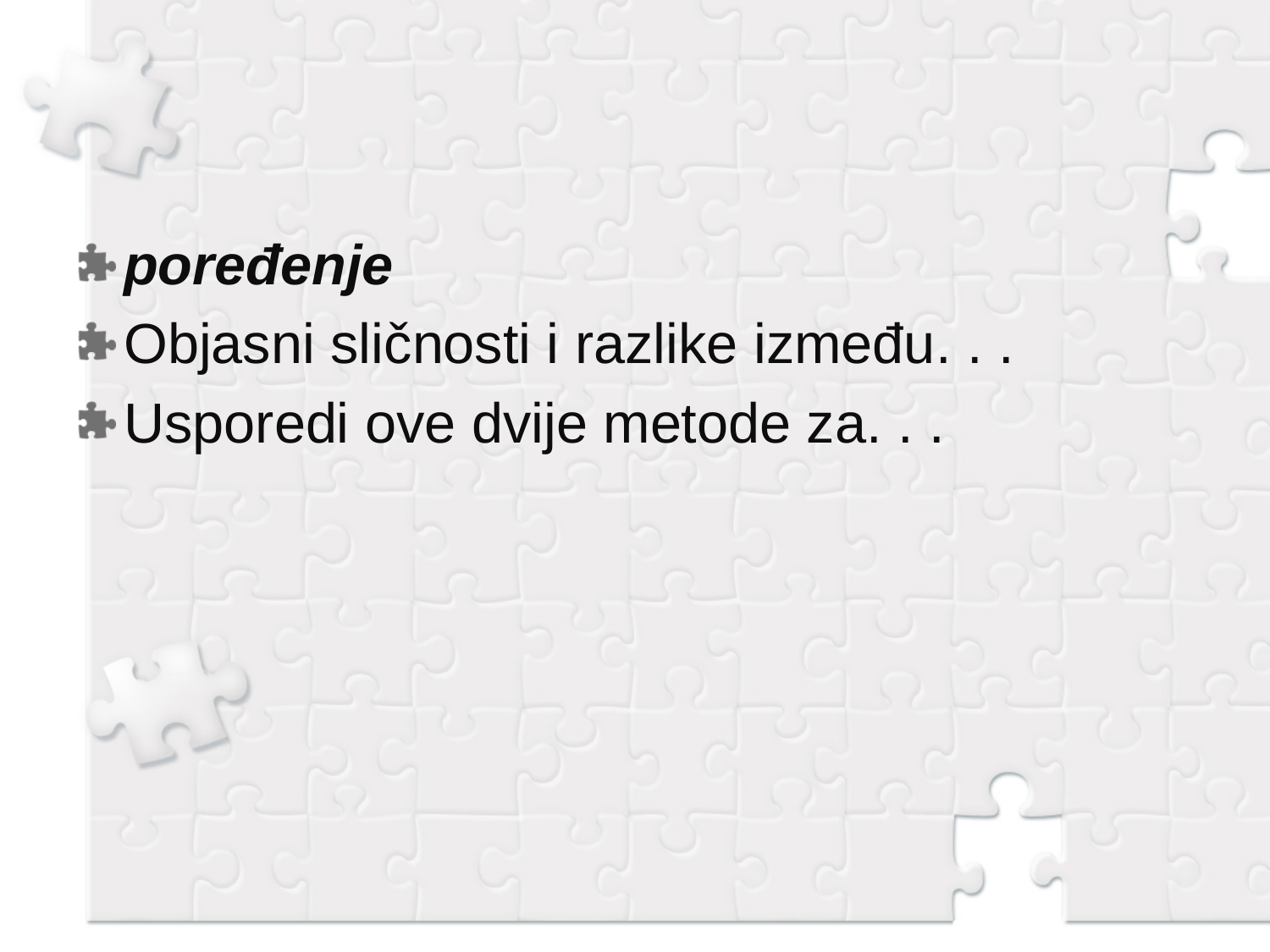

#
poređenje
Objasni sličnosti i razlike između. . .
Usporedi ove dvije metode za. . .